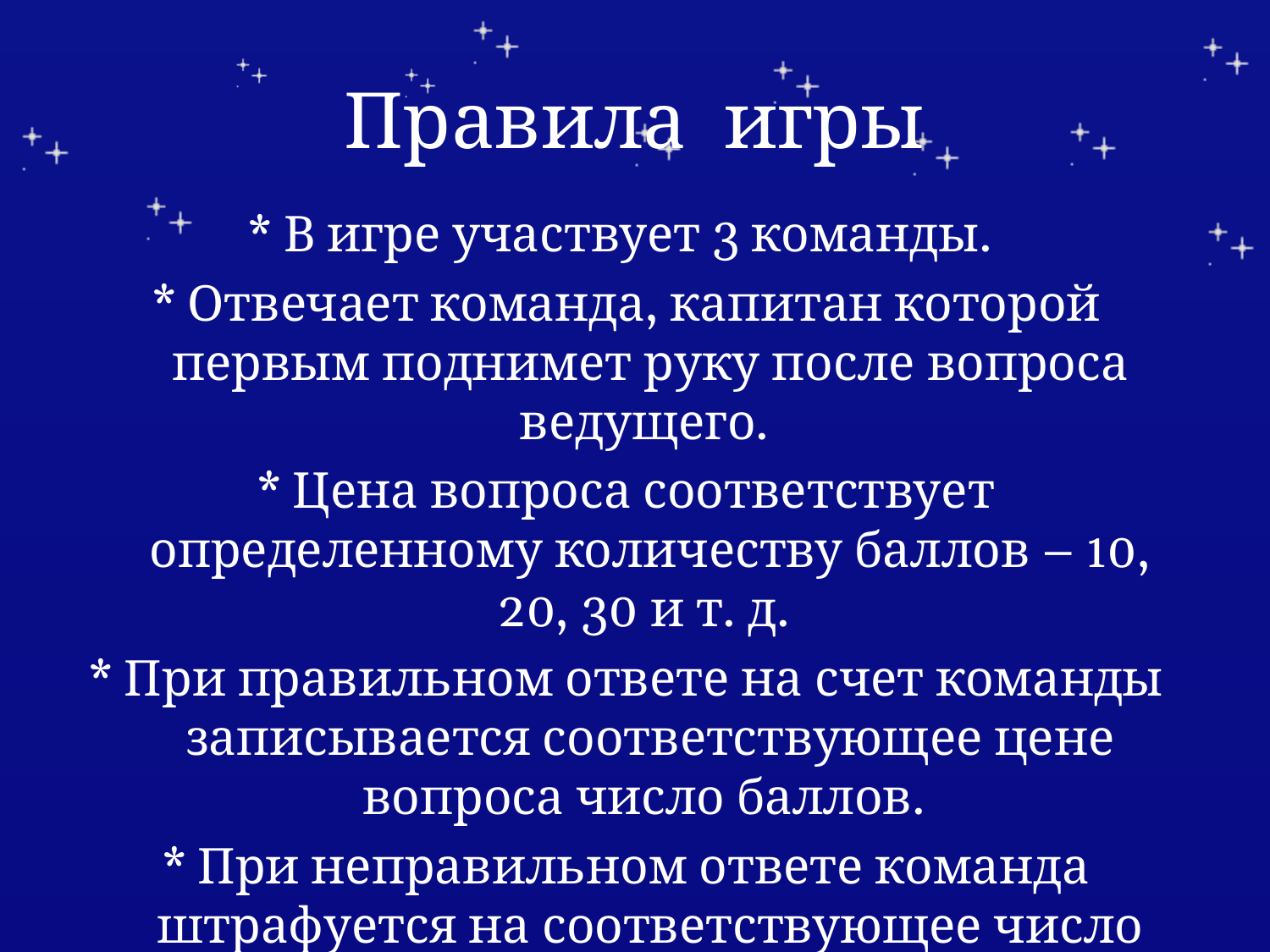

# Правила  игры
* В игре участвует 3 команды.
* Отвечает команда, капитан которой первым поднимет руку после вопроса ведущего.
* Цена вопроса соответствует определенному количеству баллов – 10, 20, 30 и т. д.
* При правильном ответе на счет команды записывается соответствующее цене вопроса число баллов.
* При неправильном ответе команда штрафуется на соответствующее число баллов.